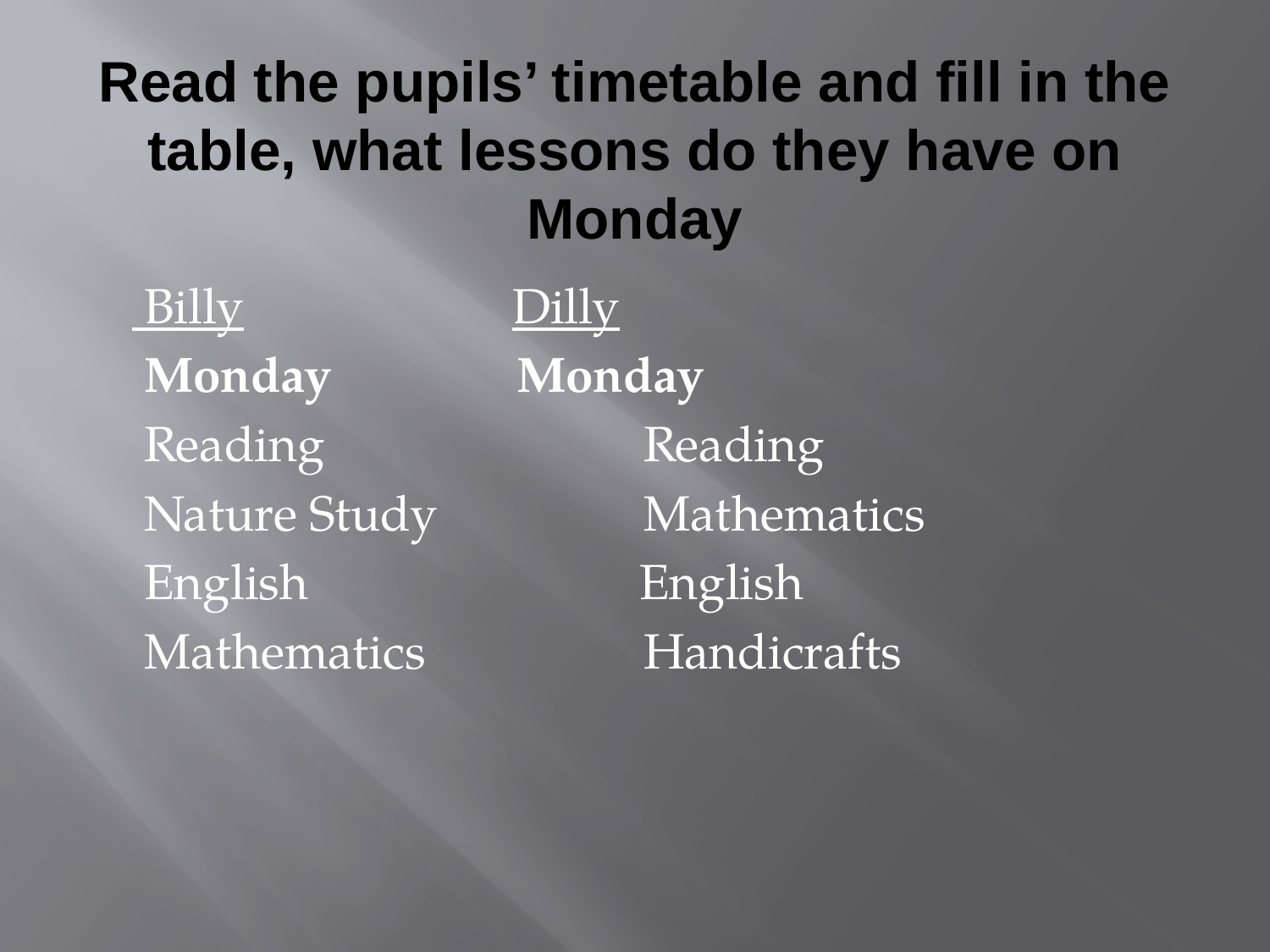

# Read the pupils’ timetable and fill in the table, what lessons do they have on Monday
    Billy	                   Dilly
    Monday	         Monday
    Reading          	         Reading
    Nature Study	         Mathematics
    English	                   English
    Mathematics	         Handicrafts